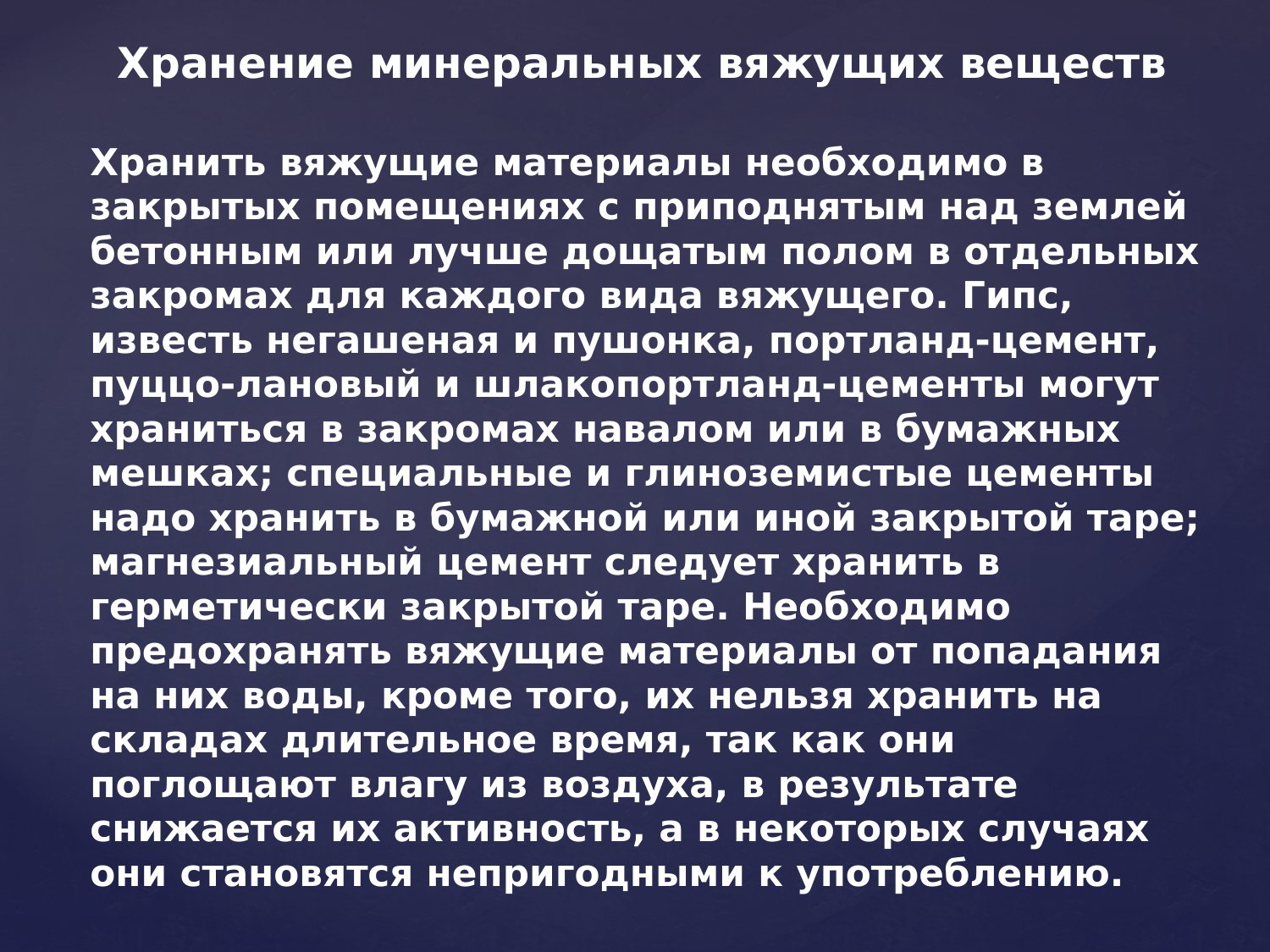

# Хранение минеральных вяжущих веществ
Хранить вяжущие материалы необходимо в закрытых помещениях с приподнятым над землей бетонным или лучше дощатым полом в отдельных закромах для каждого вида вяжущего. Гипс, известь негашеная и пушонка, портланд-цемент, пуццо-лановый и шлакопортланд-цементы могут храниться в закромах навалом или в бумажных мешках; специальные и глиноземистые цементы надо хранить в бумажной или иной закрытой таре; магнезиальный цемент следует хранить в герметически закрытой таре. Необходимо предохранять вяжущие материалы от попадания на них воды, кроме того, их нельзя хранить на складах длительное время, так как они поглощают влагу из воздуха, в результате снижается их активность, а в некоторых случаях они становятся непригодными к употреблению.